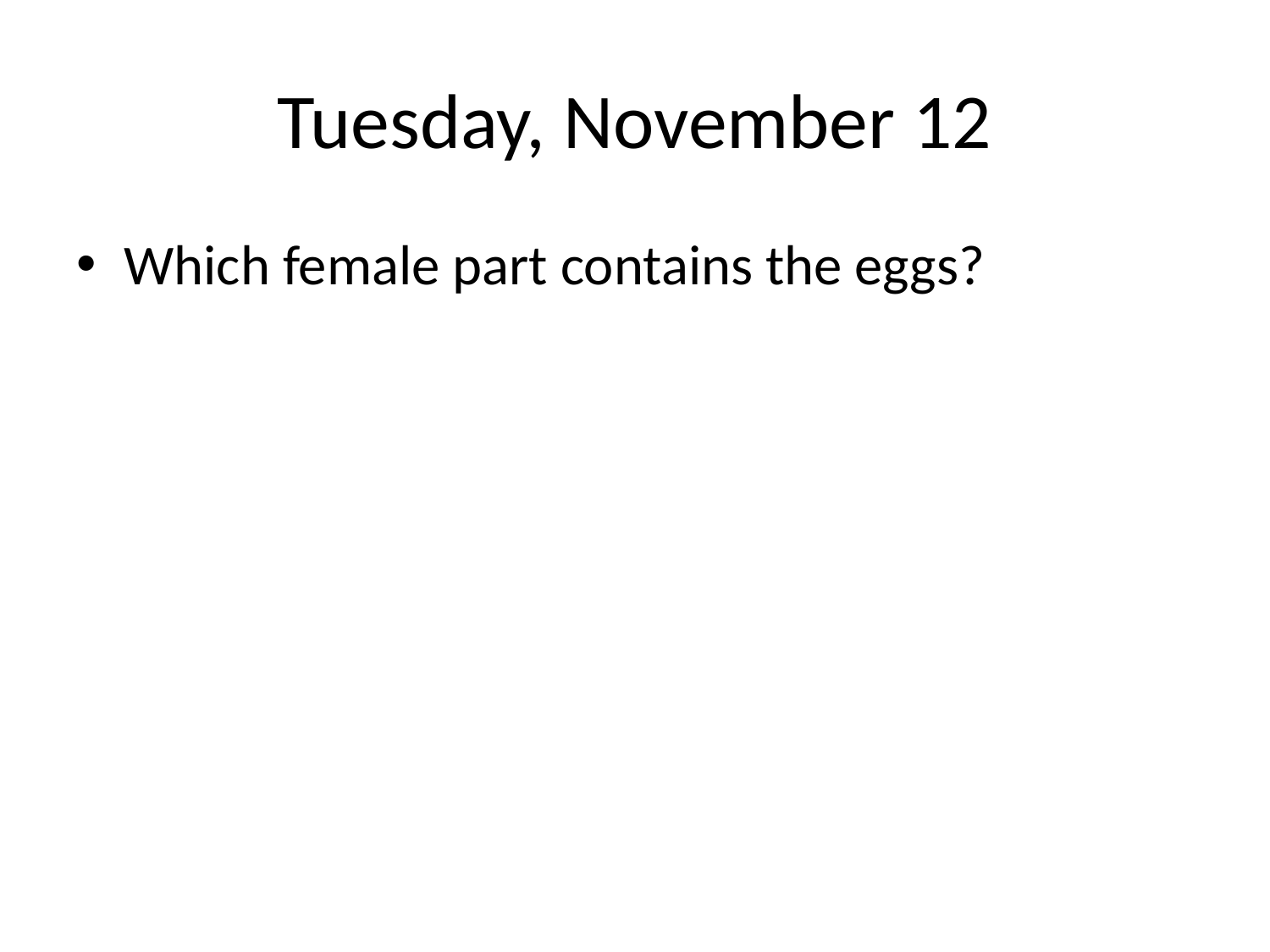

# Tuesday, November 12
Which female part contains the eggs?